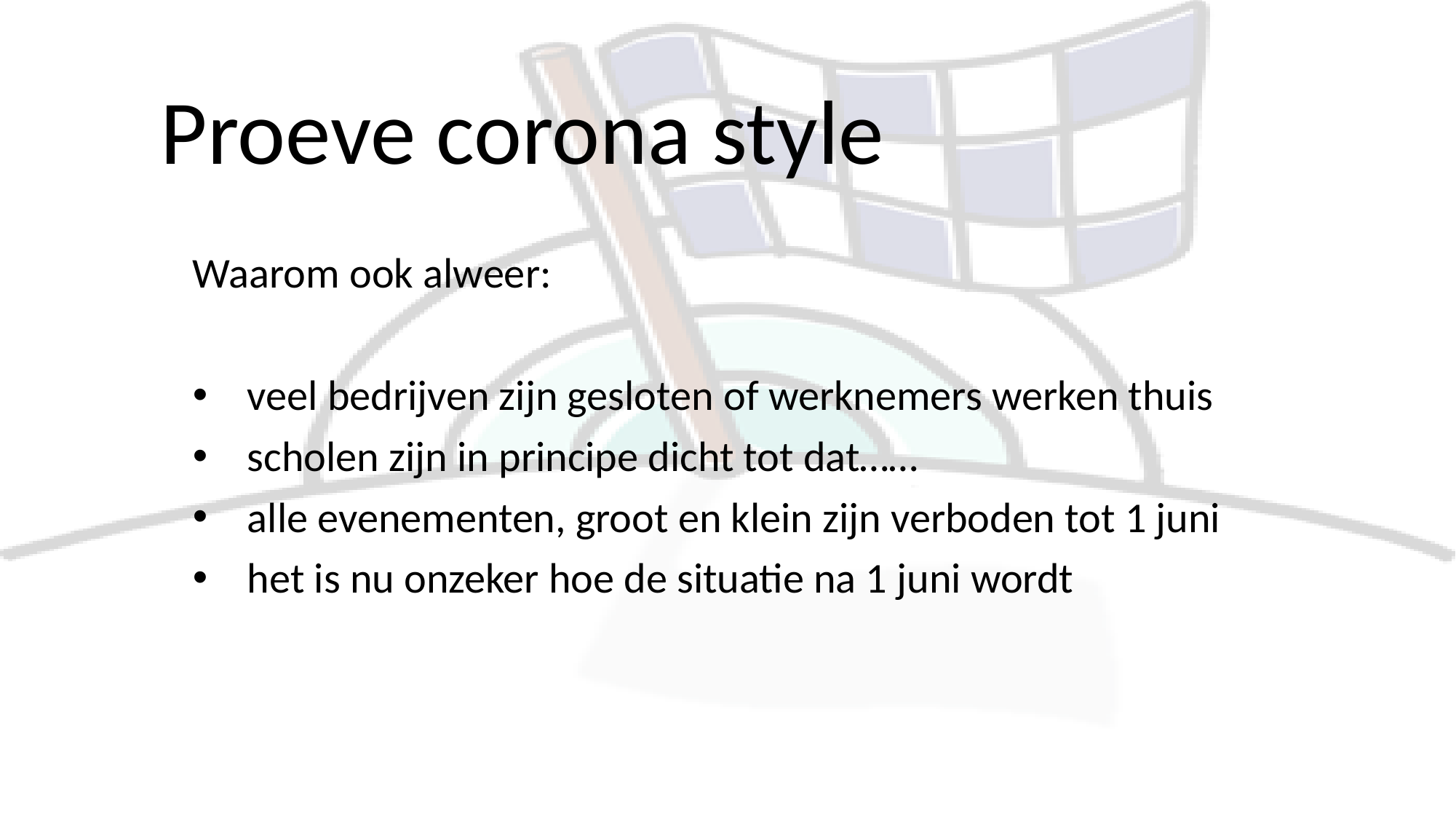

# Proeve corona style
Waarom ook alweer:

veel bedrijven zijn gesloten of werknemers werken thuis
scholen zijn in principe dicht tot dat……
alle evenementen, groot en klein zijn verboden tot 1 juni
het is nu onzeker hoe de situatie na 1 juni wordt